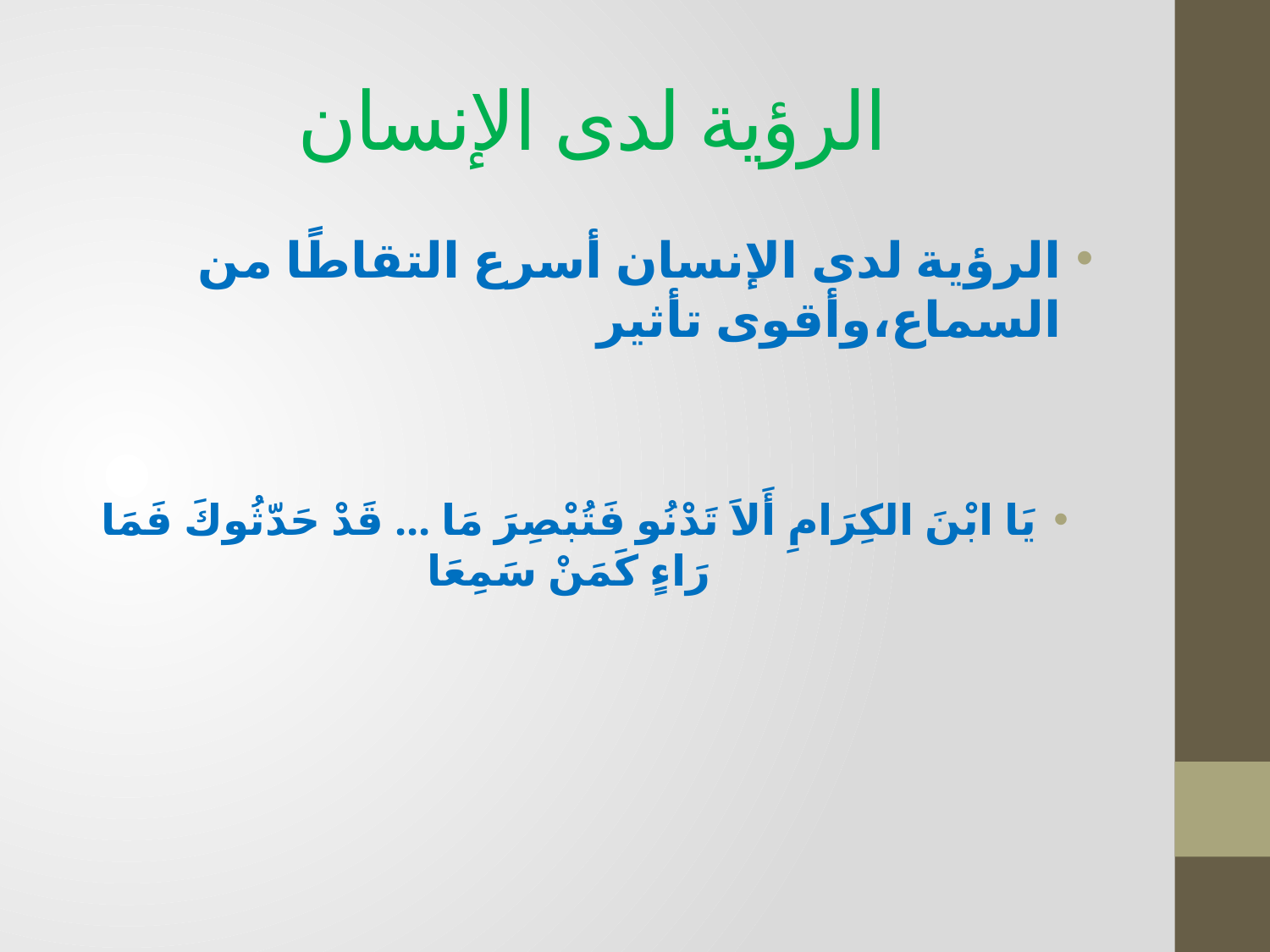

# الرؤية لدى الإنسان
الرؤية لدى الإنسان أسرع التقاطًا من السماع،وأقوى تأثير

يَا ابْنَ الكِرَامِ أَلاَ تَدْنُو فَتُبْصِرَ مَا ... قَدْ حَدّثُوكَ فَمَا رَاءٍ كَمَنْ سَمِعَا